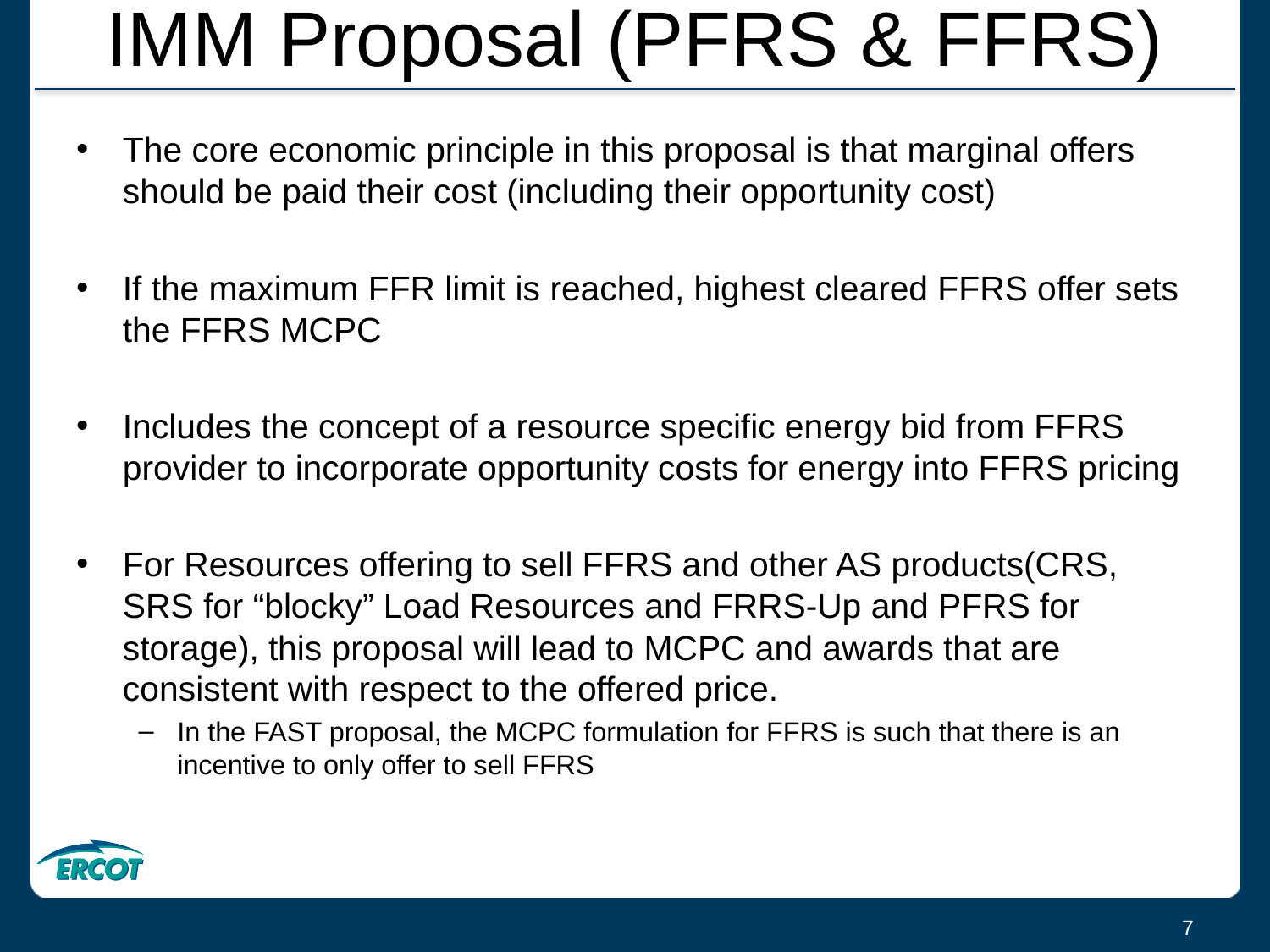

# IMM Proposal (PFRS & FFRS)
The core economic principle in this proposal is that marginal offers should be paid their cost (including their opportunity cost)

If the maximum FFR limit is reached, highest cleared FFRS offer sets the FFRS MCPC

Includes the concept of a resource specific energy bid from FFRS provider to incorporate opportunity costs for energy into FFRS pricing

For Resources offering to sell FFRS and other AS products(CRS, SRS for “blocky” Load Resources and FRRS-Up and PFRS for storage), this proposal will lead to MCPC and awards that are consistent with respect to the offered price.
In the FAST proposal, the MCPC formulation for FFRS is such that there is an incentive to only offer to sell FFRS

7